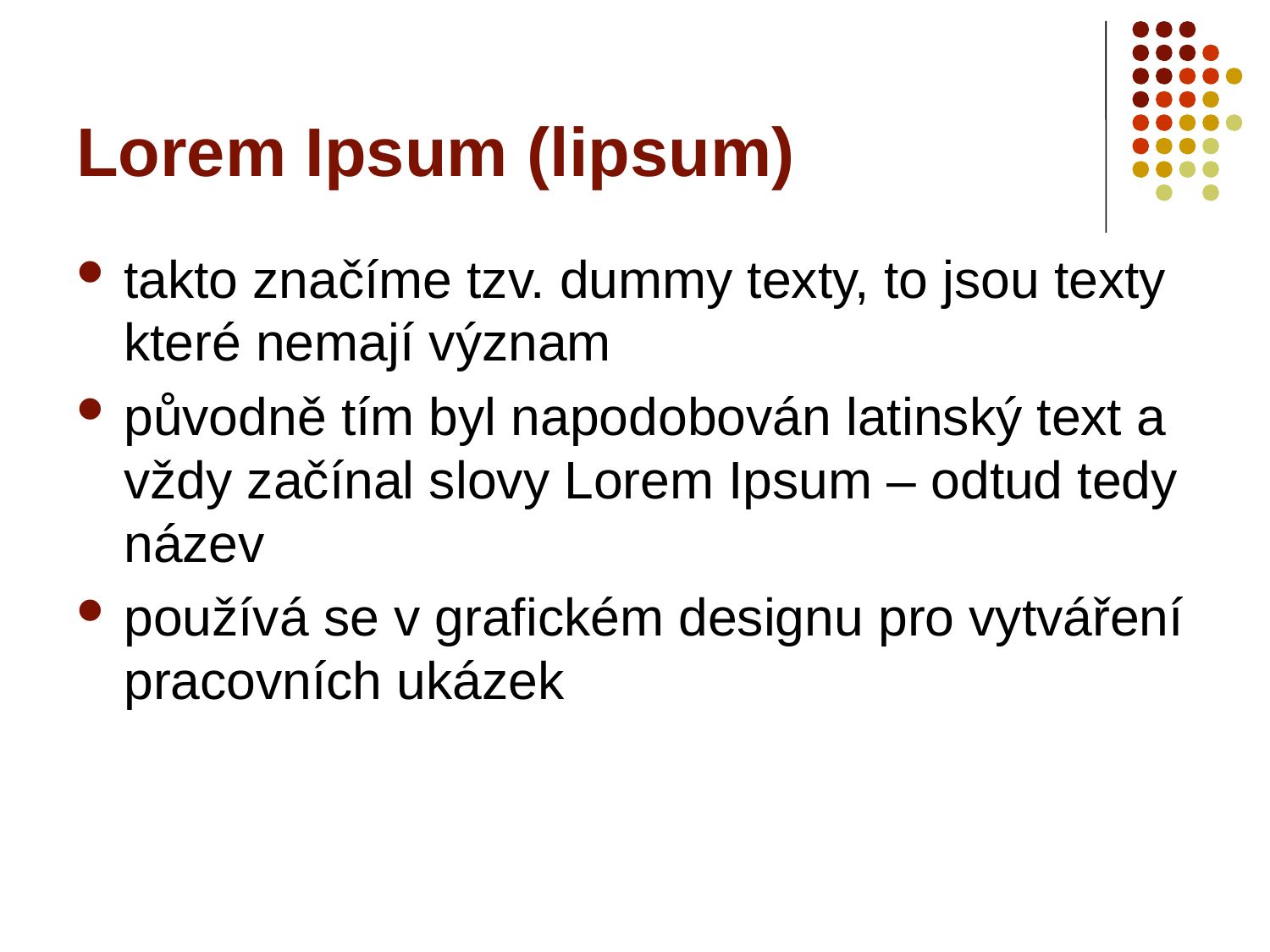

# Lorem Ipsum (lipsum)
takto značíme tzv. dummy texty, to jsou texty které nemají význam
původně tím byl napodobován latinský text a vždy začínal slovy Lorem Ipsum – odtud tedy název
používá se v grafickém designu pro vytváření pracovních ukázek